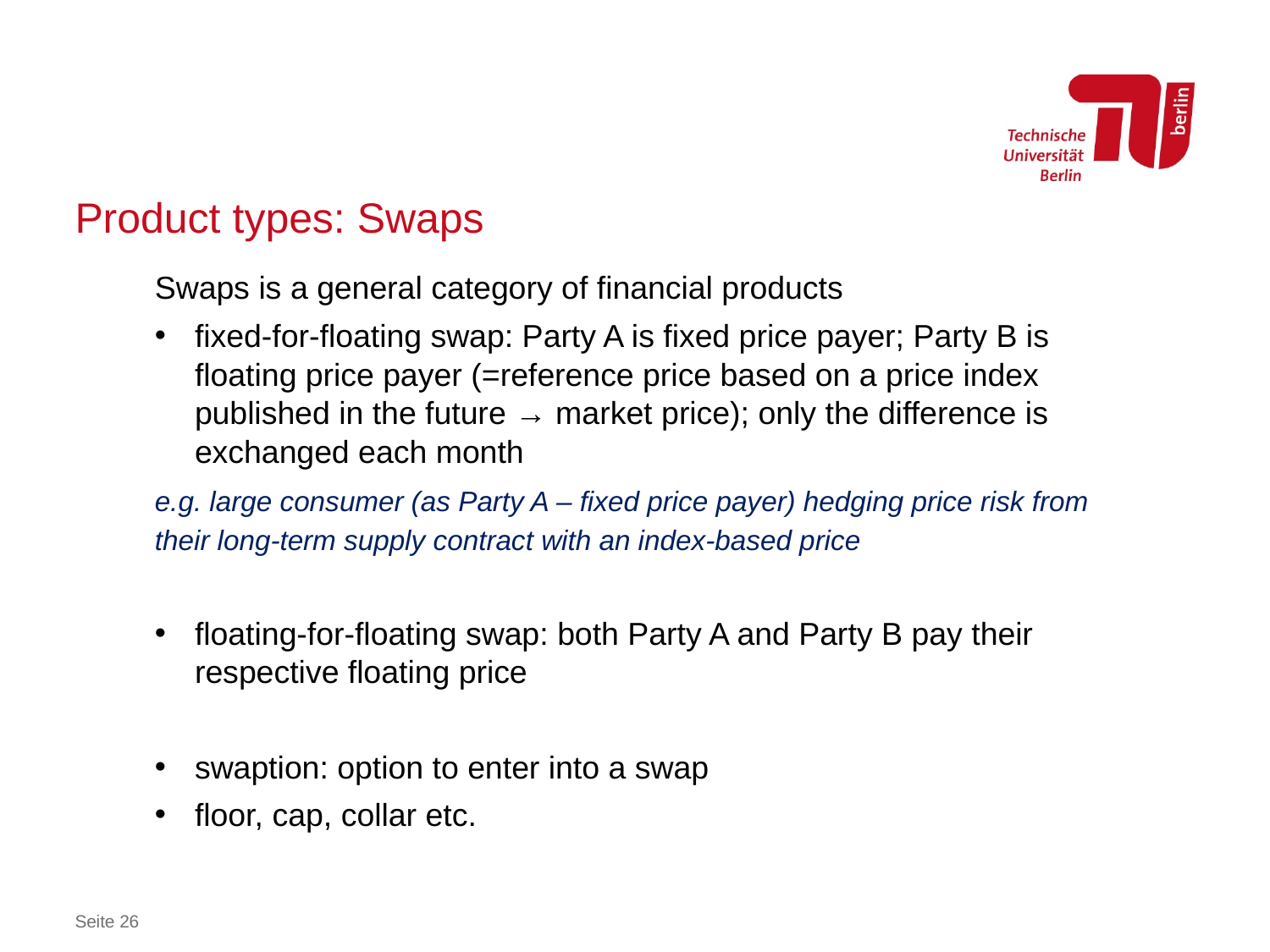

# Product types: Swaps
Swaps is a general category of financial products
fixed-for-floating swap: Party A is fixed price payer; Party B is floating price payer (=reference price based on a price index published in the future → market price); only the difference is exchanged each month
e.g. large consumer (as Party A – fixed price payer) hedging price risk from their long-term supply contract with an index-based price

floating-for-floating swap: both Party A and Party B pay their respective floating price

swaption: option to enter into a swap
floor, cap, collar etc.

Seite 26